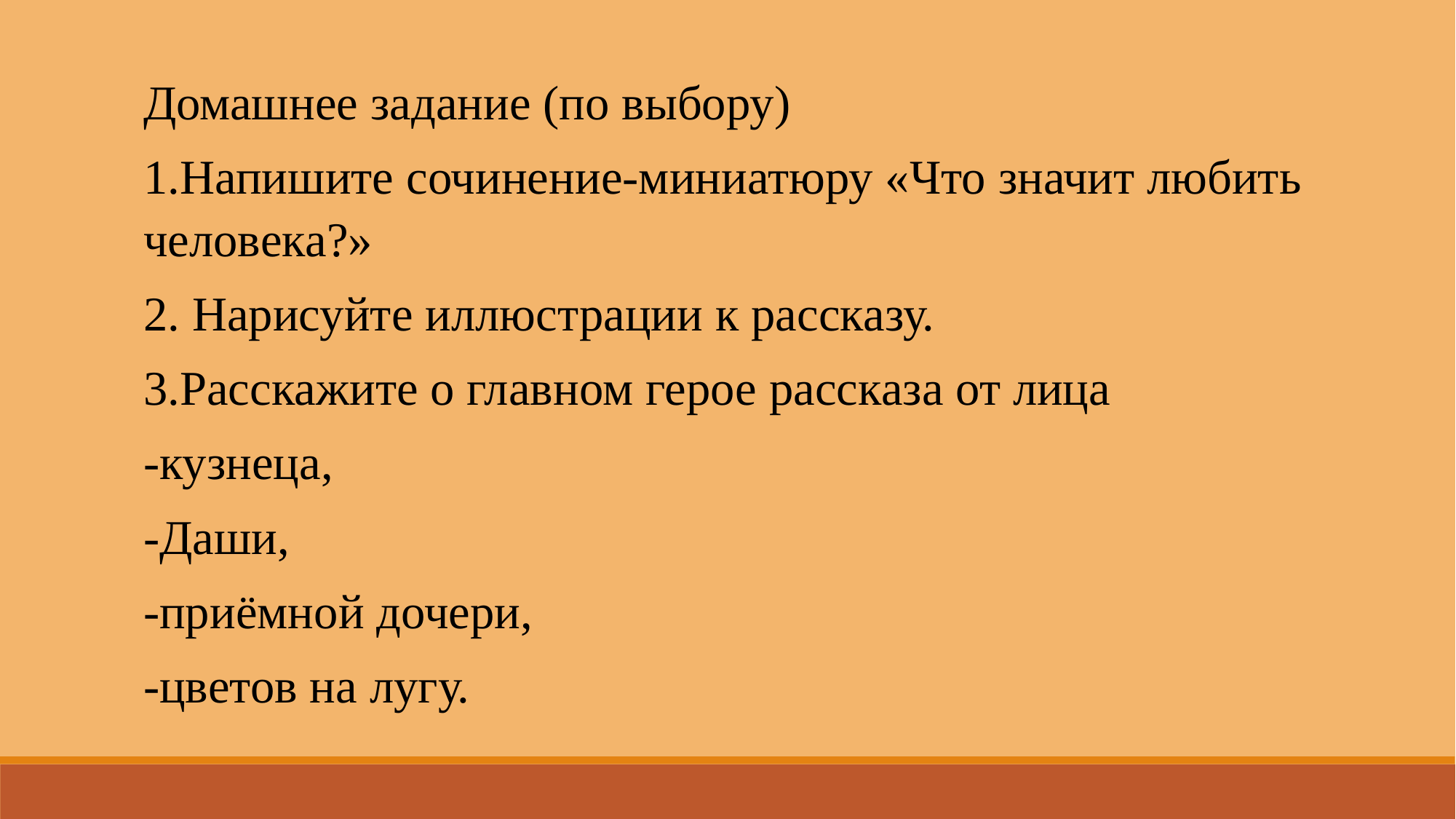

Домашнее задание (по выбору)
1.Напишите сочинение-миниатюру «Что значит любить человека?»
2. Нарисуйте иллюстрации к рассказу.
3.Расскажите о главном герое рассказа от лица
-кузнеца,
-Даши,
-приёмной дочери,
-цветов на лугу.